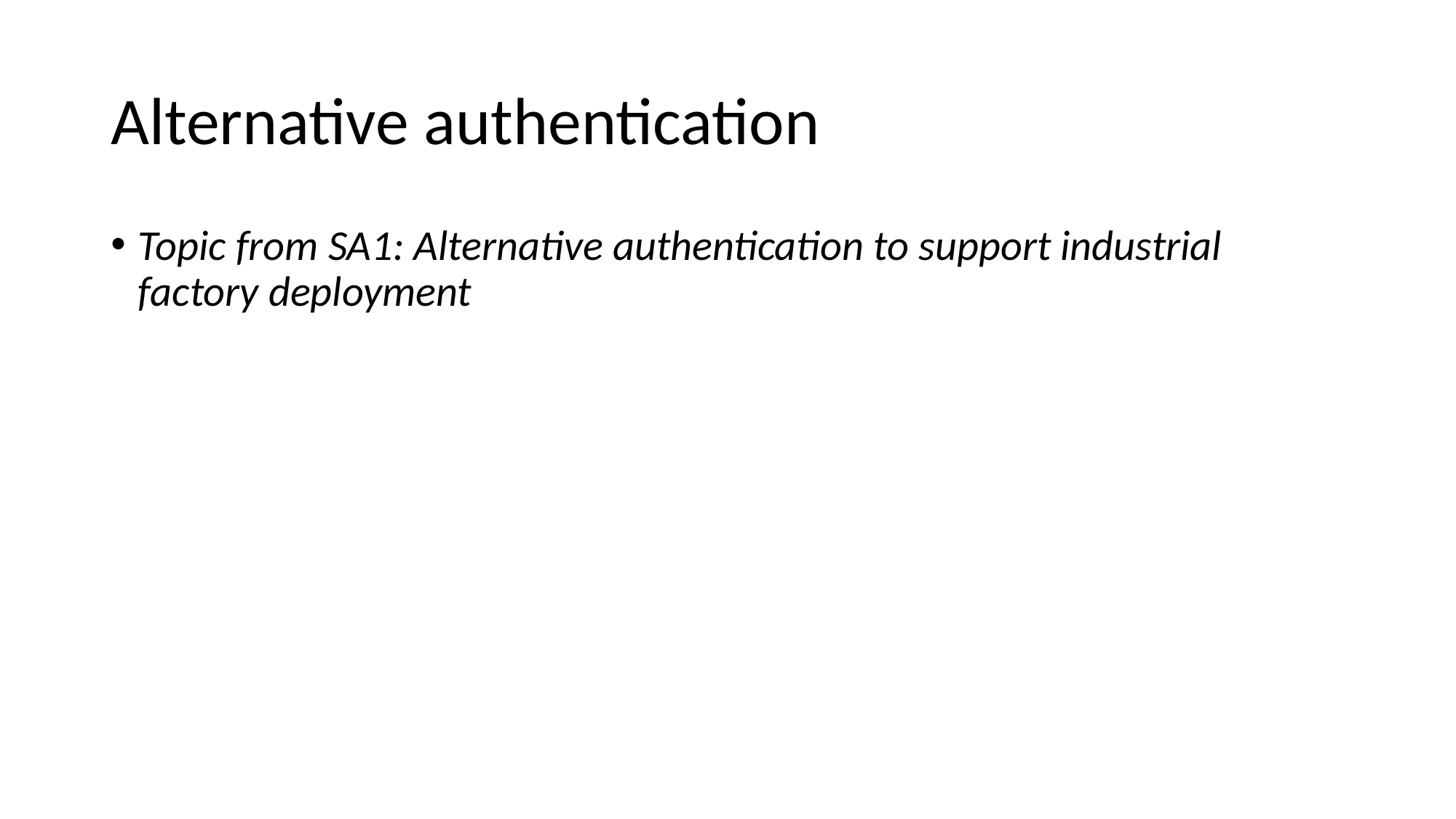

# Alternative authentication
Topic from SA1: Alternative authentication to support industrial factory deployment